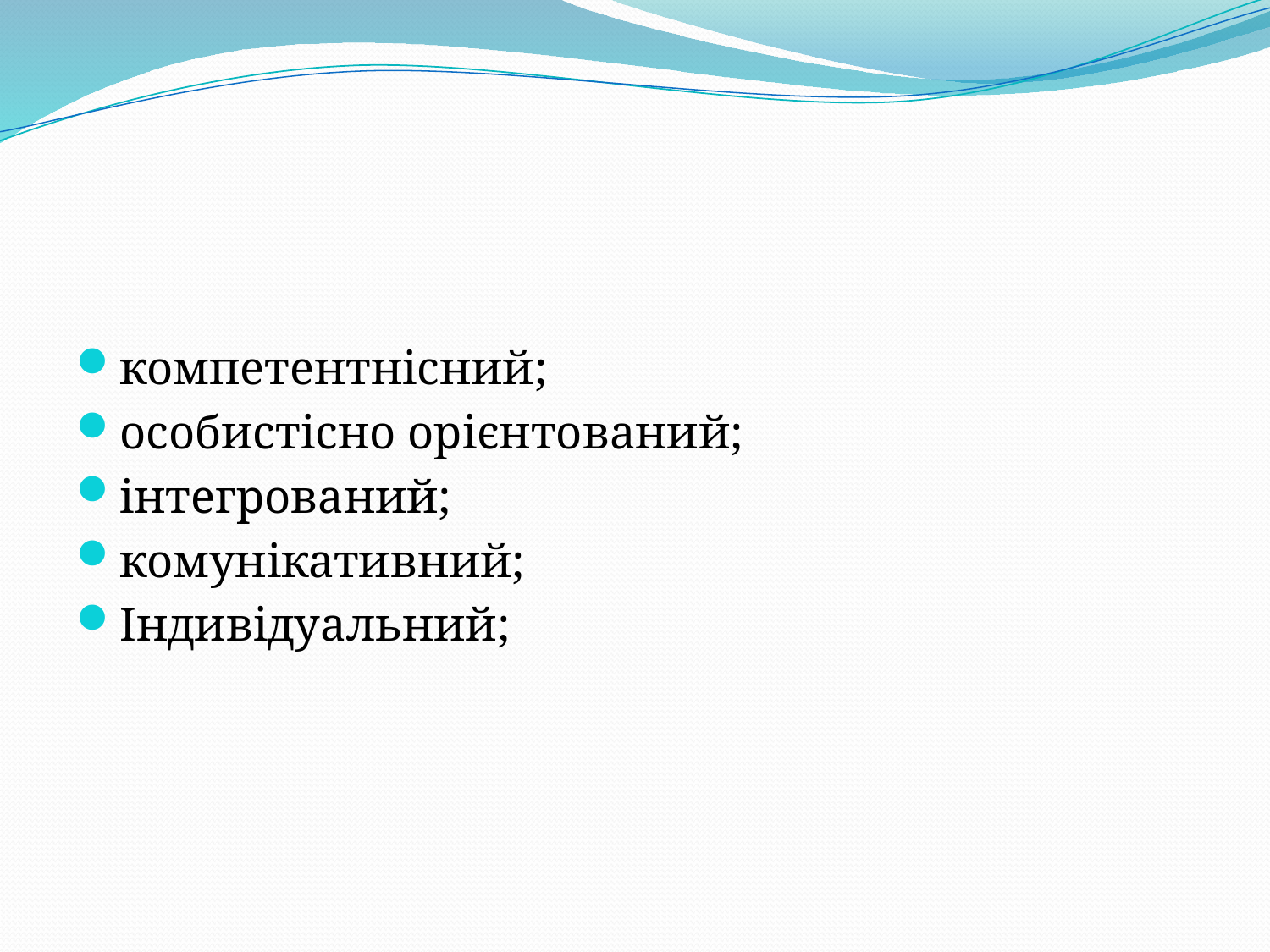

#

компетентнісний;
особистісно орієнтований;
інтегрований;
комунікативний;
Індивідуальний;